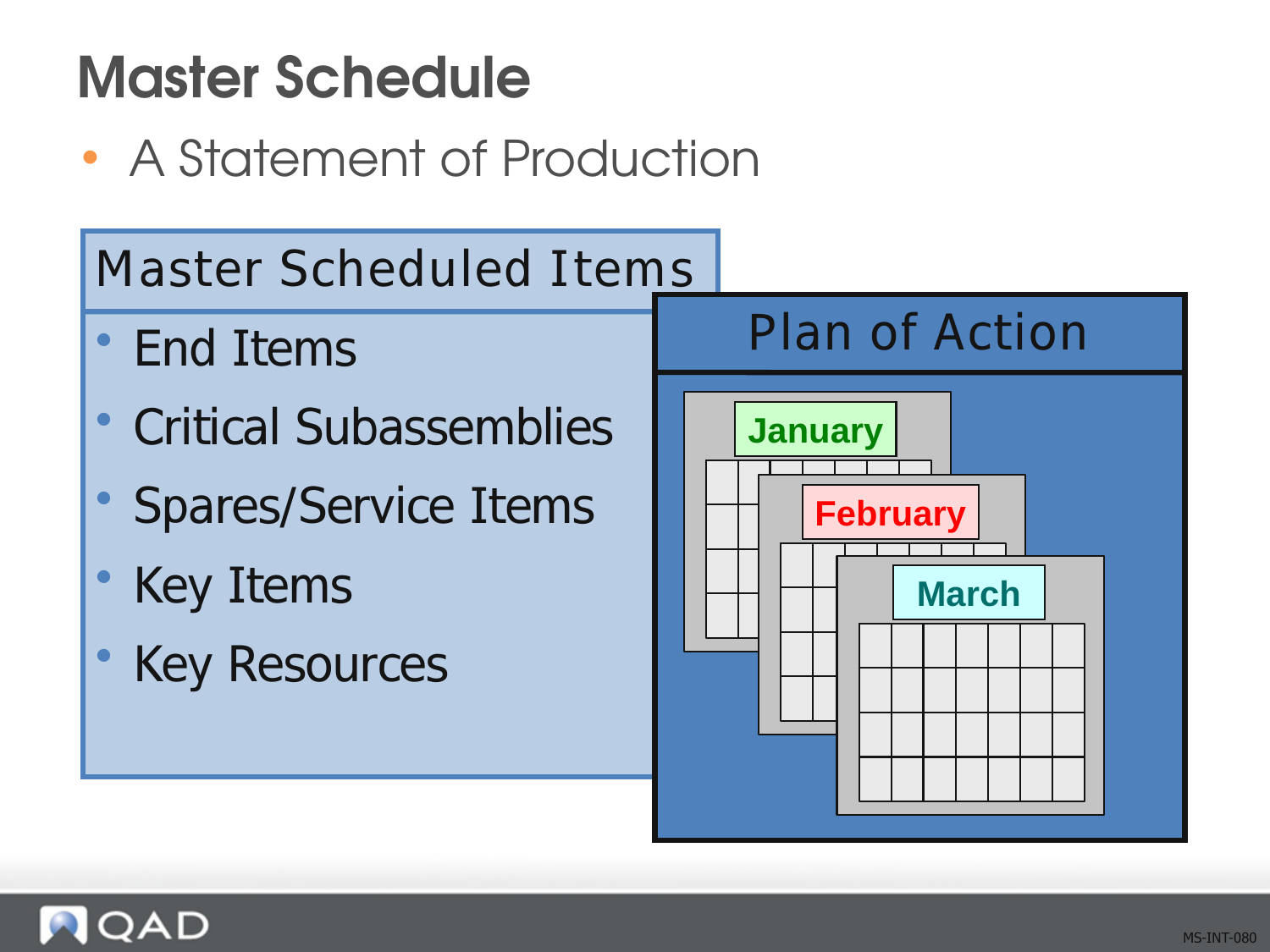

# Master Schedule
A Statement of Production
Master Scheduled Items
End Items
Critical Subassemblies
Spares/Service Items
Key Items
Key Resources

Plan of Action

January

February

March

MS-INT-080